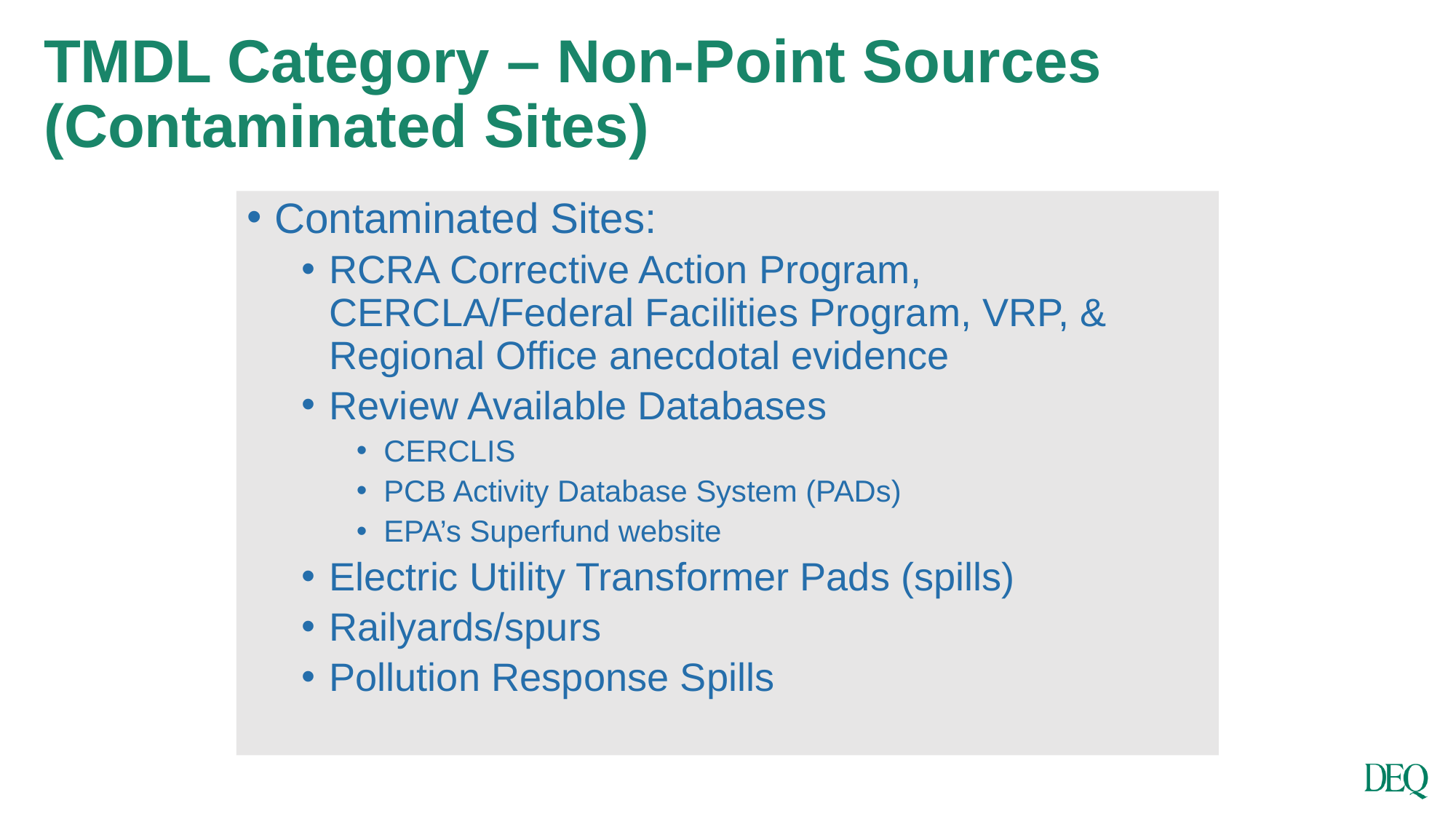

# TMDL Category – Non-Point Sources (Contaminated Sites)
Contaminated Sites:
RCRA Corrective Action Program, CERCLA/Federal Facilities Program, VRP, & Regional Office anecdotal evidence
Review Available Databases
CERCLIS
PCB Activity Database System (PADs)
EPA’s Superfund website
Electric Utility Transformer Pads (spills)
Railyards/spurs
Pollution Response Spills